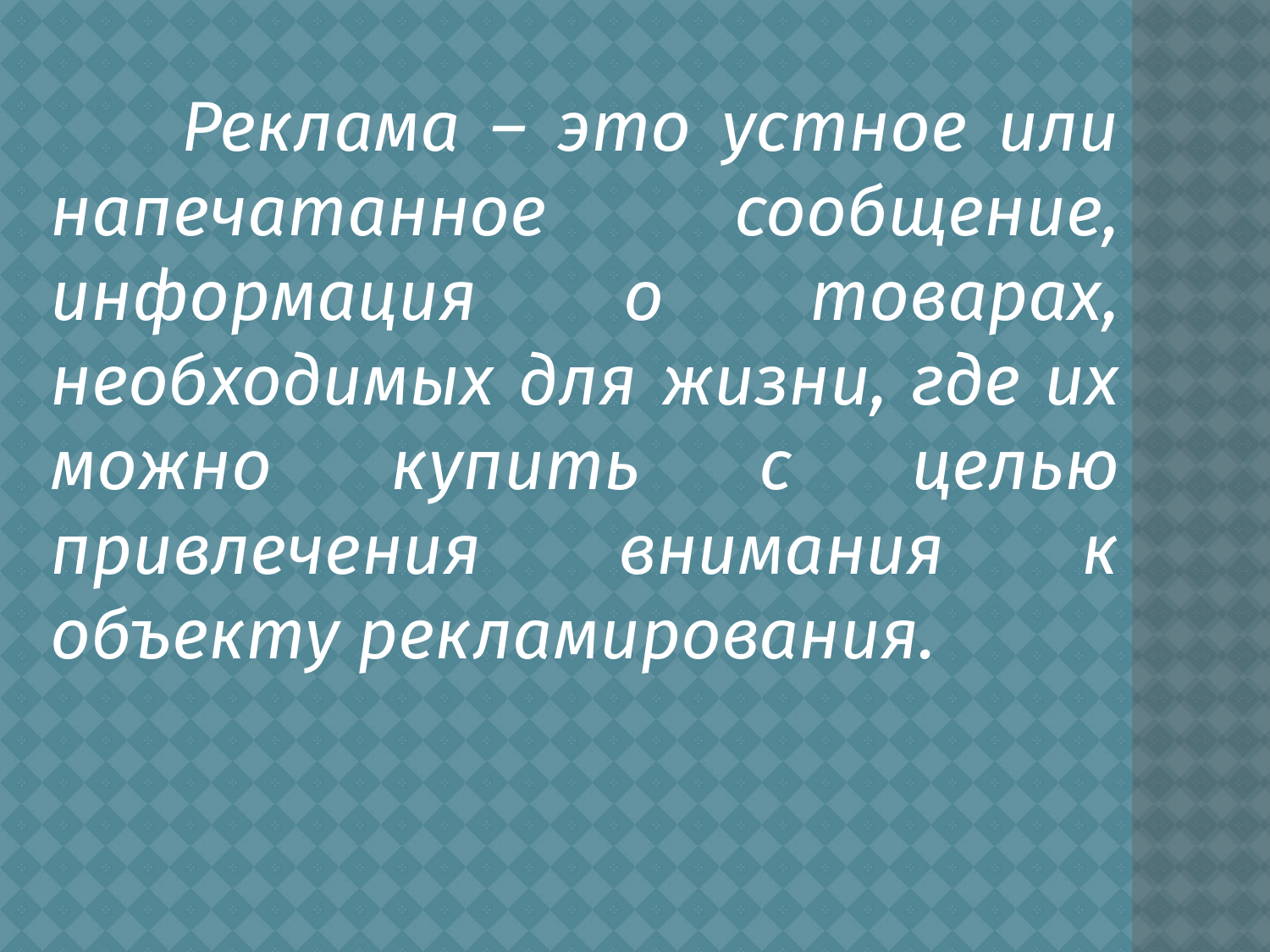

#
       Реклама – это устное или напечатанное сообщение, информация о товарах, необходимых для жизни, где их можно купить с целью привлечения внимания к объекту рекламирования.